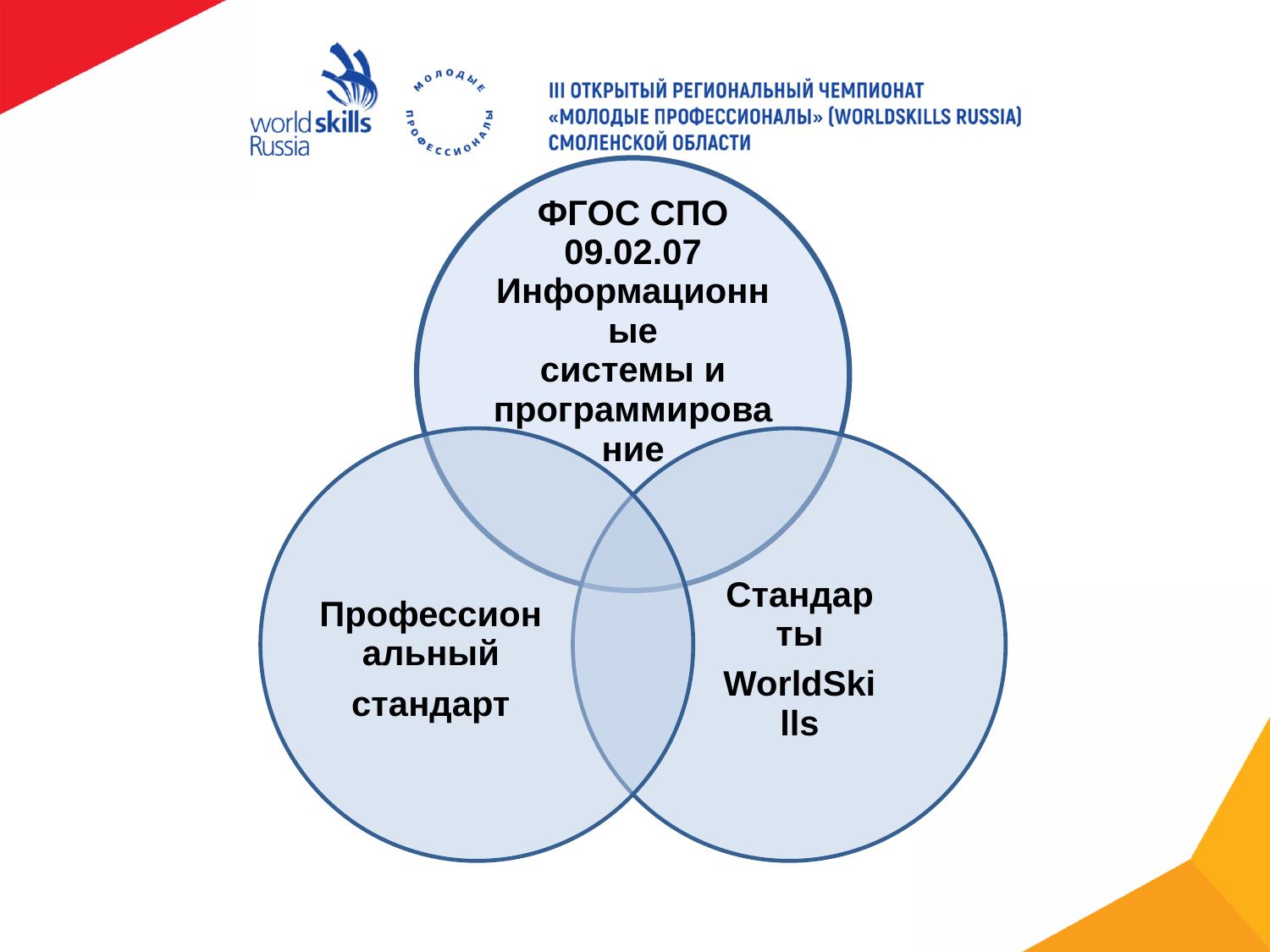

ФГОС СПО
09.02.07
Информационные
системы и
программирование
Стандарты
WorldSkills
Профессиональный
стандарт